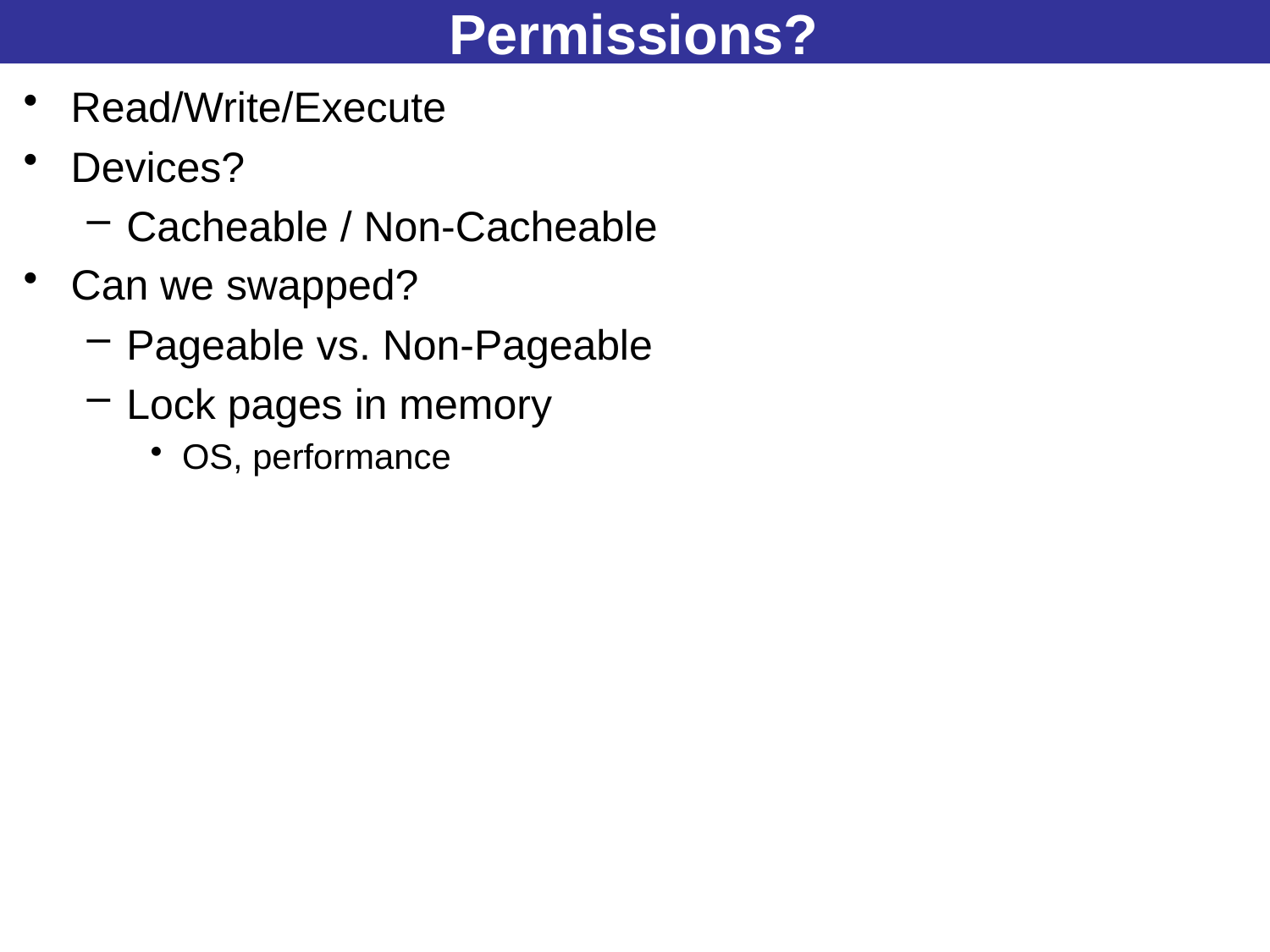

# Permissions?
Read/Write/Execute
Devices?
Cacheable / Non-Cacheable
Can we swapped?
Pageable vs. Non-Pageable
Lock pages in memory
OS, performance